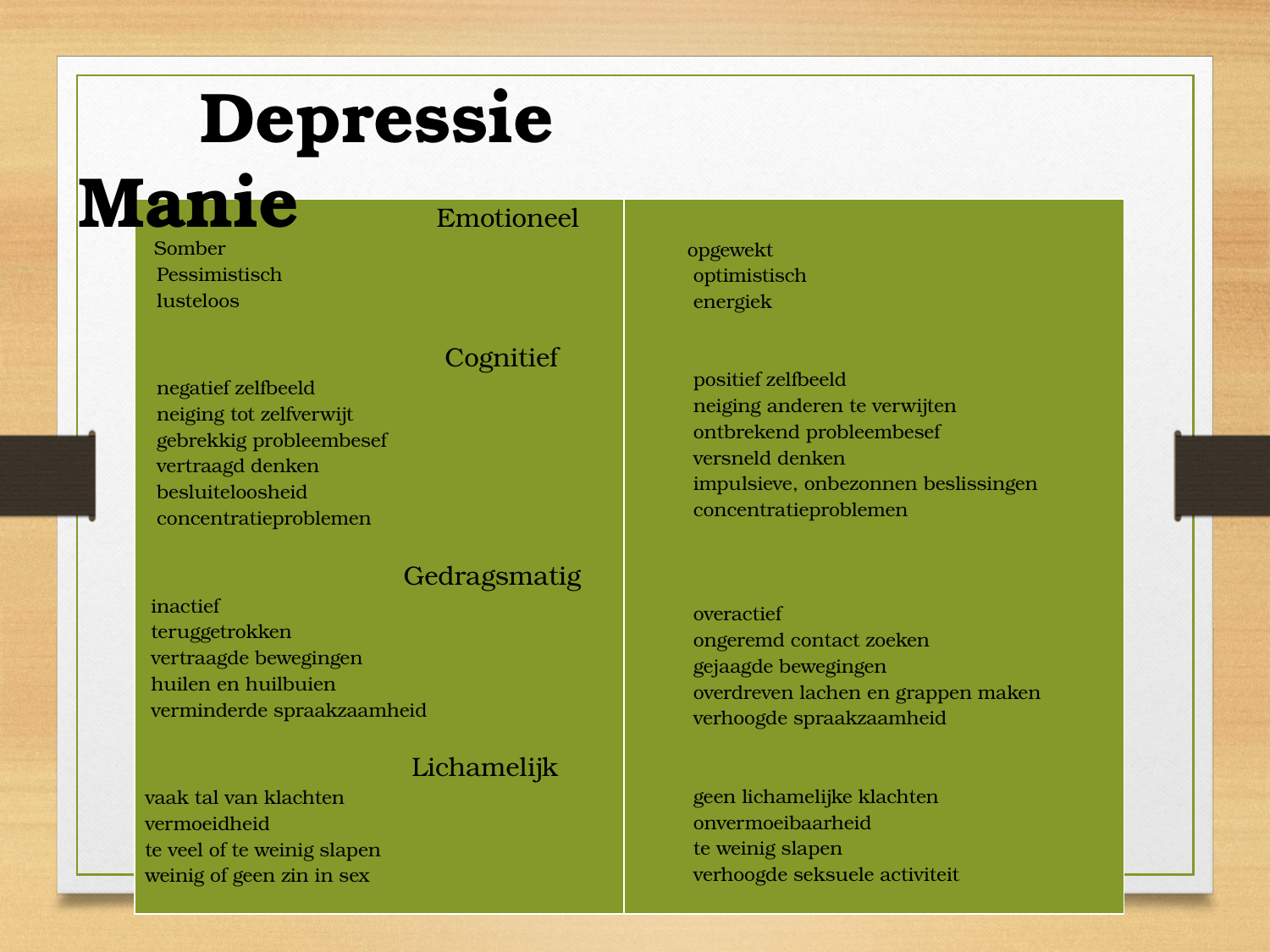

# Depressie		     Manie

| Emotioneel Somber Pessimistisch lusteloos   Cognitief negatief zelfbeeld neiging tot zelfverwijt gebrekkig probleembesef vertraagd denken besluiteloosheid concentratieproblemen   Gedragsmatig inactief teruggetrokken vertraagde bewegingen huilen en huilbuien verminderde spraakzaamheid   Lichamelijk vaak tal van klachten vermoeidheid te veel of te weinig slapen weinig of geen zin in sex | opgewekt optimistisch energiek     positief zelfbeeld neiging anderen te verwijten ontbrekend probleembesef versneld denken impulsieve, onbezonnen beslissingen concentratieproblemen     overactief ongeremd contact zoeken gejaagde bewegingen overdreven lachen en grappen maken verhoogde spraakzaamheid     geen lichamelijke klachten onvermoeibaarheid te weinig slapen verhoogde seksuele activiteit |
| --- | --- |